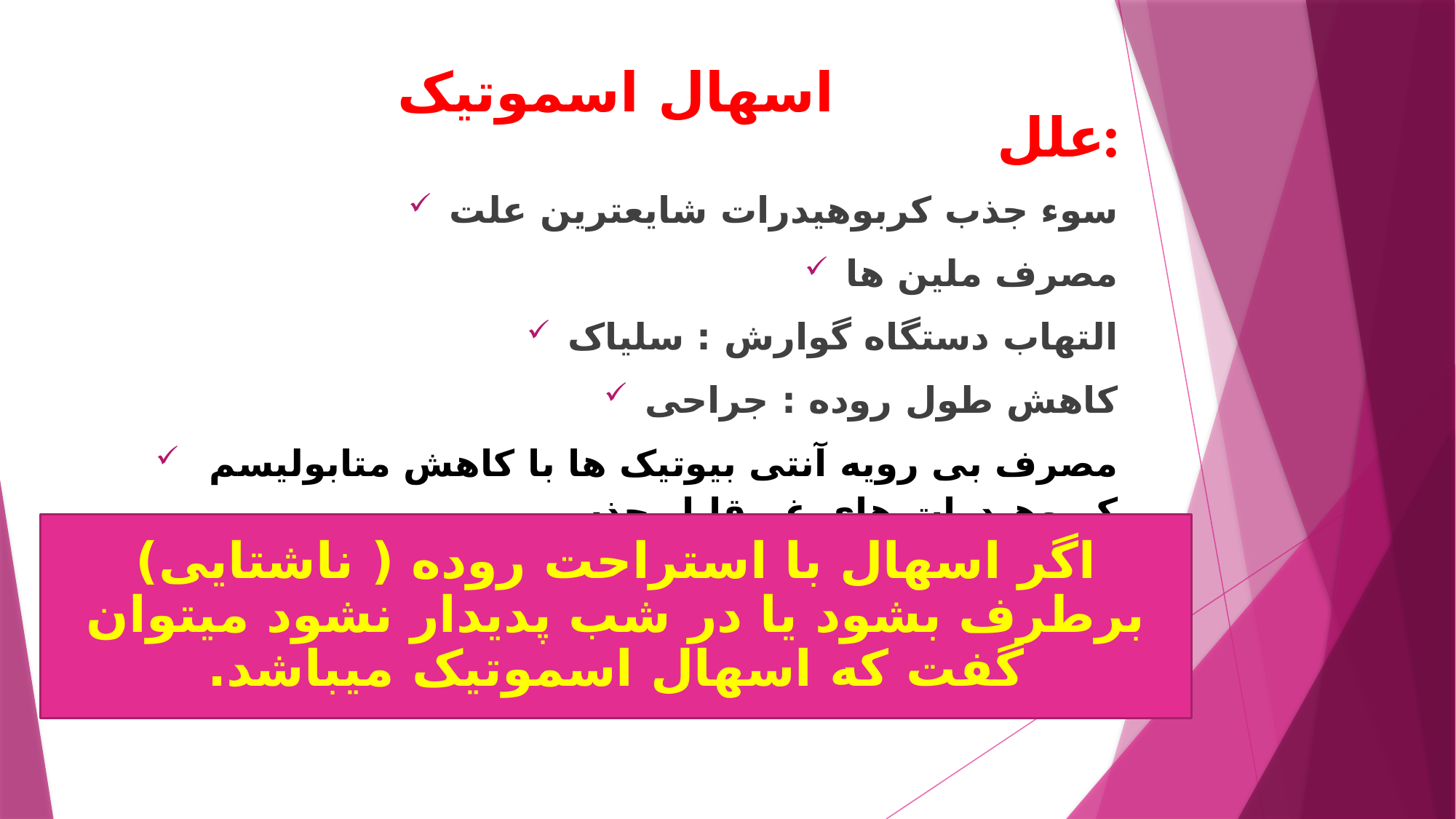

# اسهال اسموتیک
علل:
سوء جذب کربوهیدرات شایعترین علت
مصرف ملین ها
التهاب دستگاه گوارش : سلیاک
کاهش طول روده : جراحی
 مصرف بی رویه آنتی بیوتیک ها با کاهش متابولیسم کربوهیدرات های غیرقابل جذب

اگر اسهال با استراحت روده ( ناشتایی) برطرف بشود یا در شب پدیدار نشود میتوان گفت که اسهال اسموتیک میباشد.